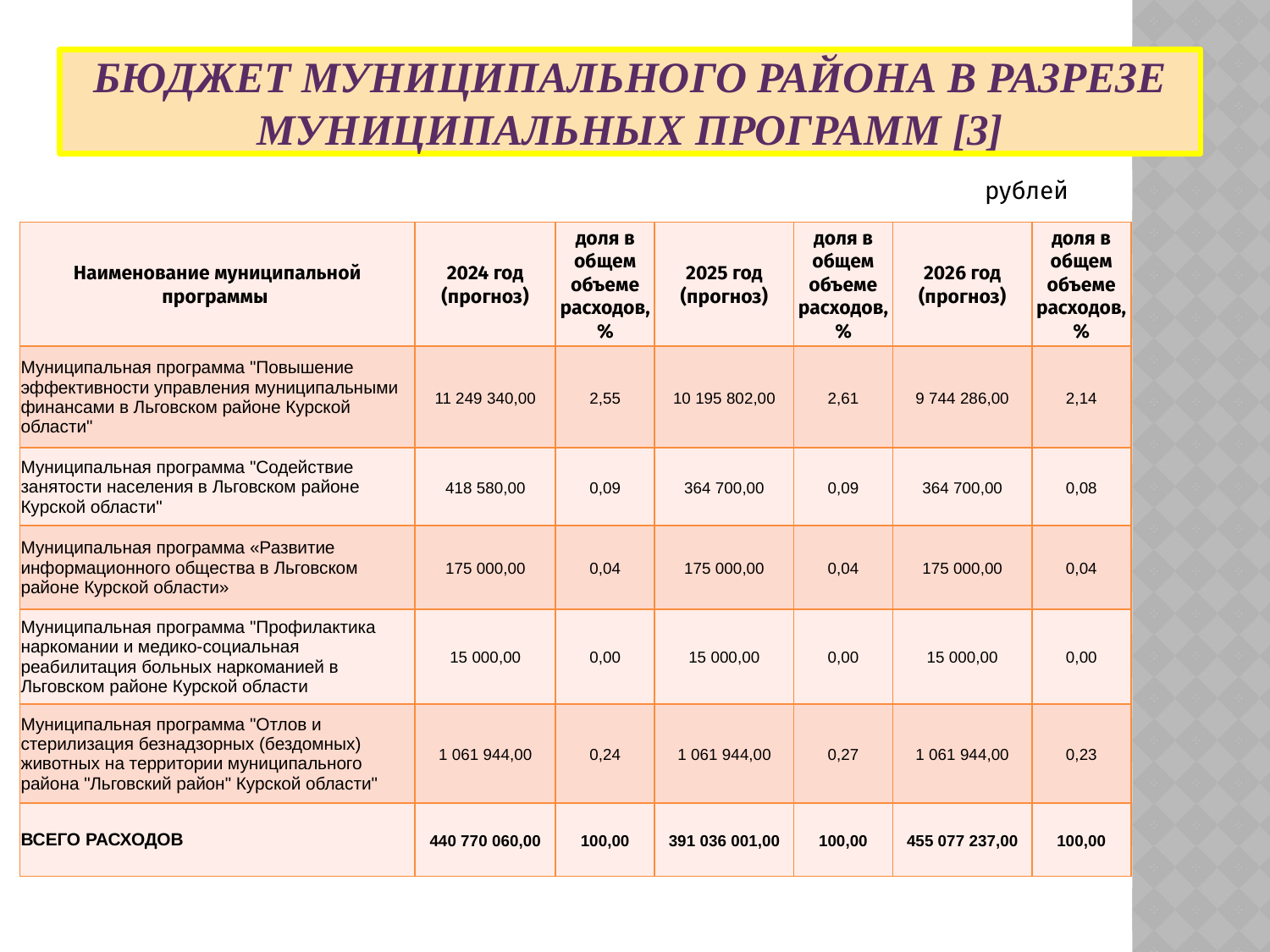

# Бюджет муниципального района в разрезе муниципальных программ [3]
рублей
| Наименование муниципальной программы | 2024 год (прогноз) | доля в общем объеме расходов, % | 2025 год (прогноз) | доля в общем объеме расходов, % | 2026 год (прогноз) | доля в общем объеме расходов, % |
| --- | --- | --- | --- | --- | --- | --- |
| Муниципальная программа "Повышение эффективности управления муниципальными финансами в Льговском районе Курской области" | 11 249 340,00 | 2,55 | 10 195 802,00 | 2,61 | 9 744 286,00 | 2,14 |
| Муниципальная программа "Содействие занятости населения в Льговском районе Курской области" | 418 580,00 | 0,09 | 364 700,00 | 0,09 | 364 700,00 | 0,08 |
| Муниципальная программа «Развитие информационного общества в Льговском районе Курской области» | 175 000,00 | 0,04 | 175 000,00 | 0,04 | 175 000,00 | 0,04 |
| Муниципальная программа "Профилактика наркомании и медико-социальная реабилитация больных наркоманией в Льговском районе Курской области | 15 000,00 | 0,00 | 15 000,00 | 0,00 | 15 000,00 | 0,00 |
| Муниципальная программа "Отлов и стерилизация безнадзорных (бездомных) животных на территории муниципального района "Льговский район" Курской области" | 1 061 944,00 | 0,24 | 1 061 944,00 | 0,27 | 1 061 944,00 | 0,23 |
| ВСЕГО РАСХОДОВ | 440 770 060,00 | 100,00 | 391 036 001,00 | 100,00 | 455 077 237,00 | 100,00 |